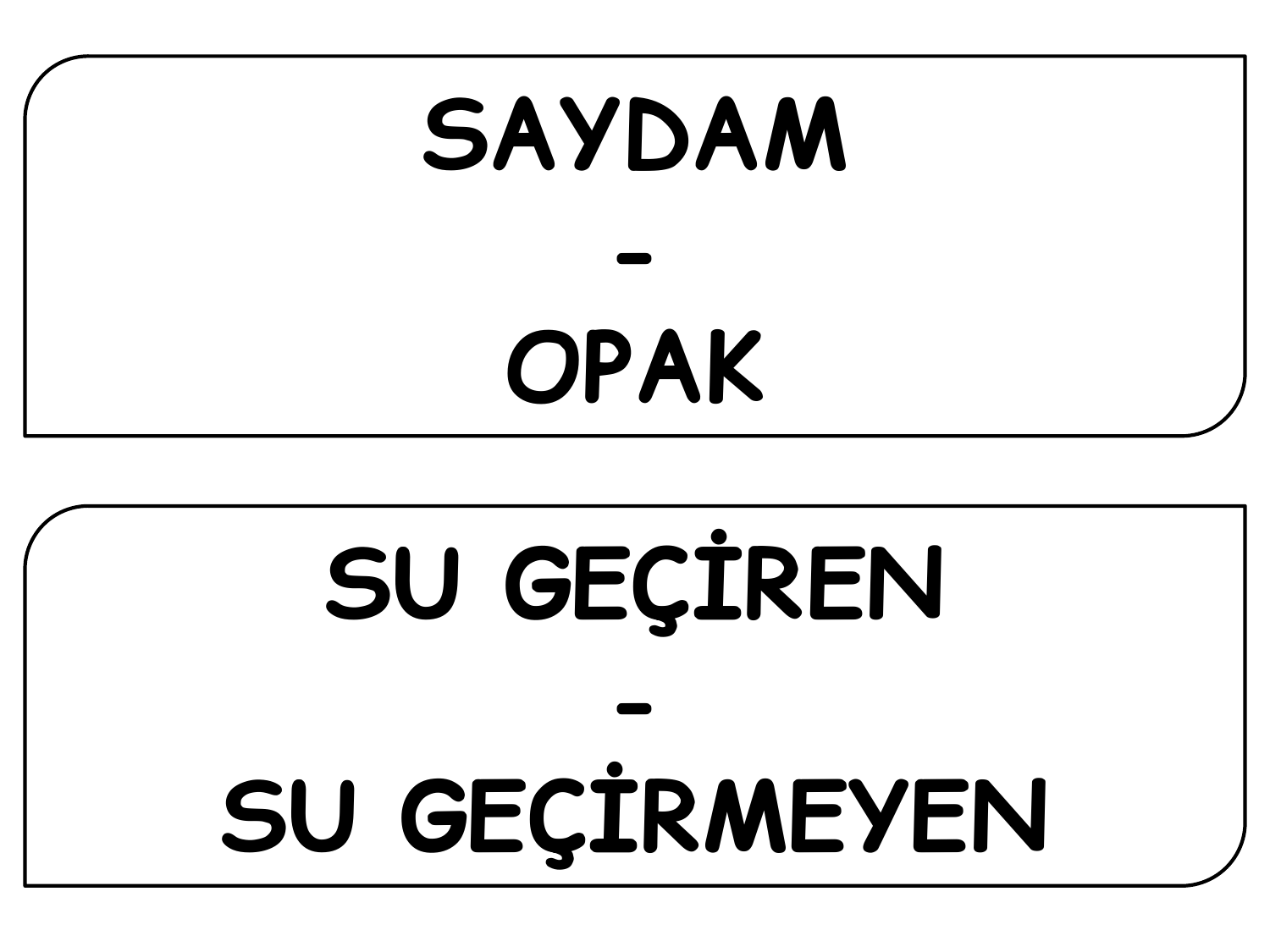

SAYDAM
-
OPAK
SU GEÇİREN
-
SU GEÇİRMEYEN